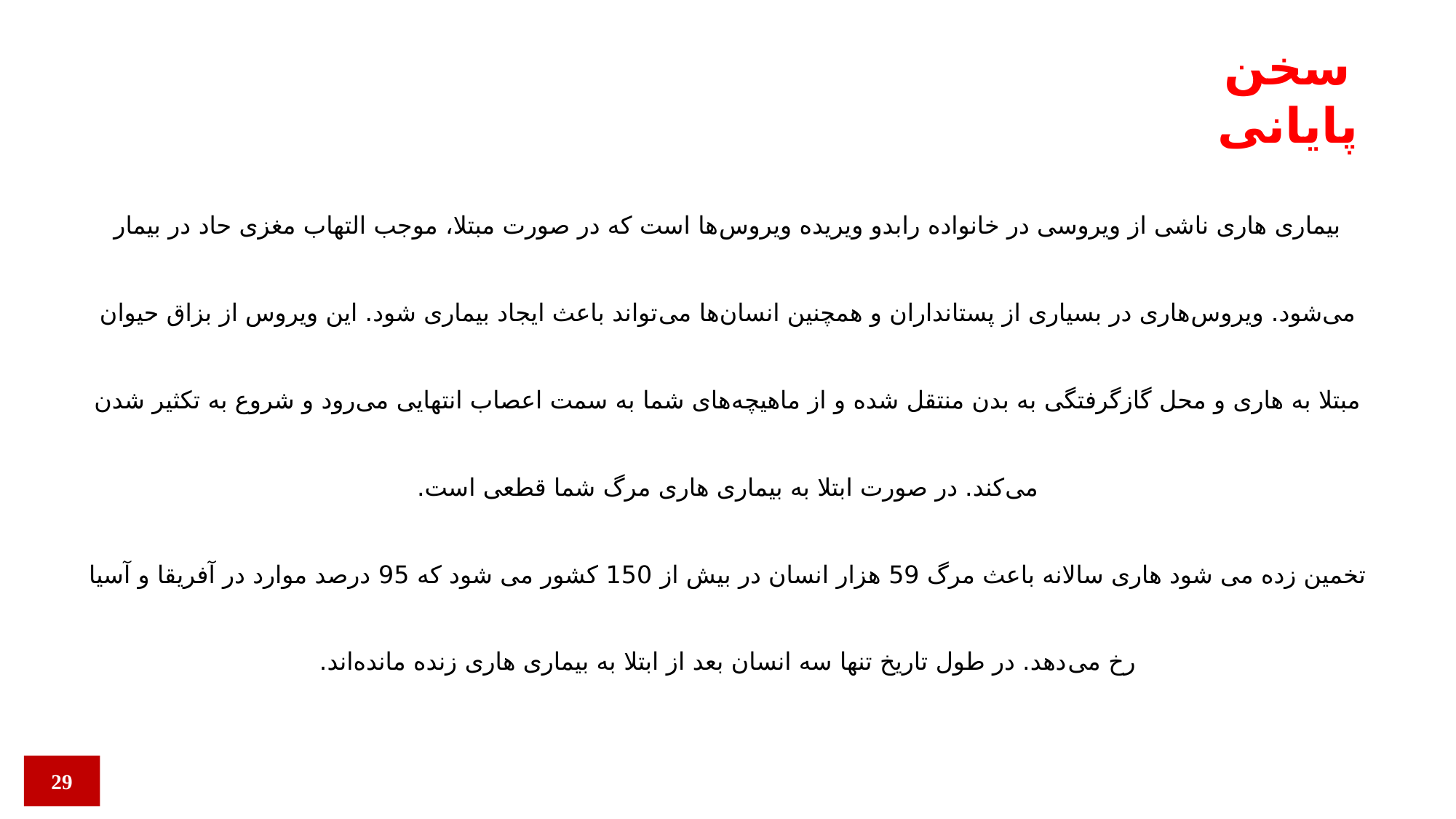

سخن پایانی
بیماری هاری ناشی از ویروسی در خانواده رابدو ویریده ویروس‌ها است که در صورت مبتلا، موجب التهاب مغزی حاد در بیمار می‌شود. ویروس‌هاری در بسیاری از پستانداران و همچنین انسان‌ها می‌تواند باعث ایجاد بیماری شود. این ویروس از بزاق حیوان مبتلا به هاری و محل گازگرفتگی به بدن منتقل شده و از ماهیچه‌های شما به سمت اعصاب انتهایی می‌رود و شروع به تکثیر شدن می‌کند. در صورت ابتلا به بیماری هاری مرگ شما قطعی است.
تخمین زده می شود هاری سالانه باعث مرگ 59 هزار انسان در بیش از 150 کشور می شود که 95 درصد موارد در آفریقا و آسیا رخ می‌دهد. در طول تاریخ تنها سه انسان بعد از ابتلا به بیماری هاری زنده مانده‌اند.
29